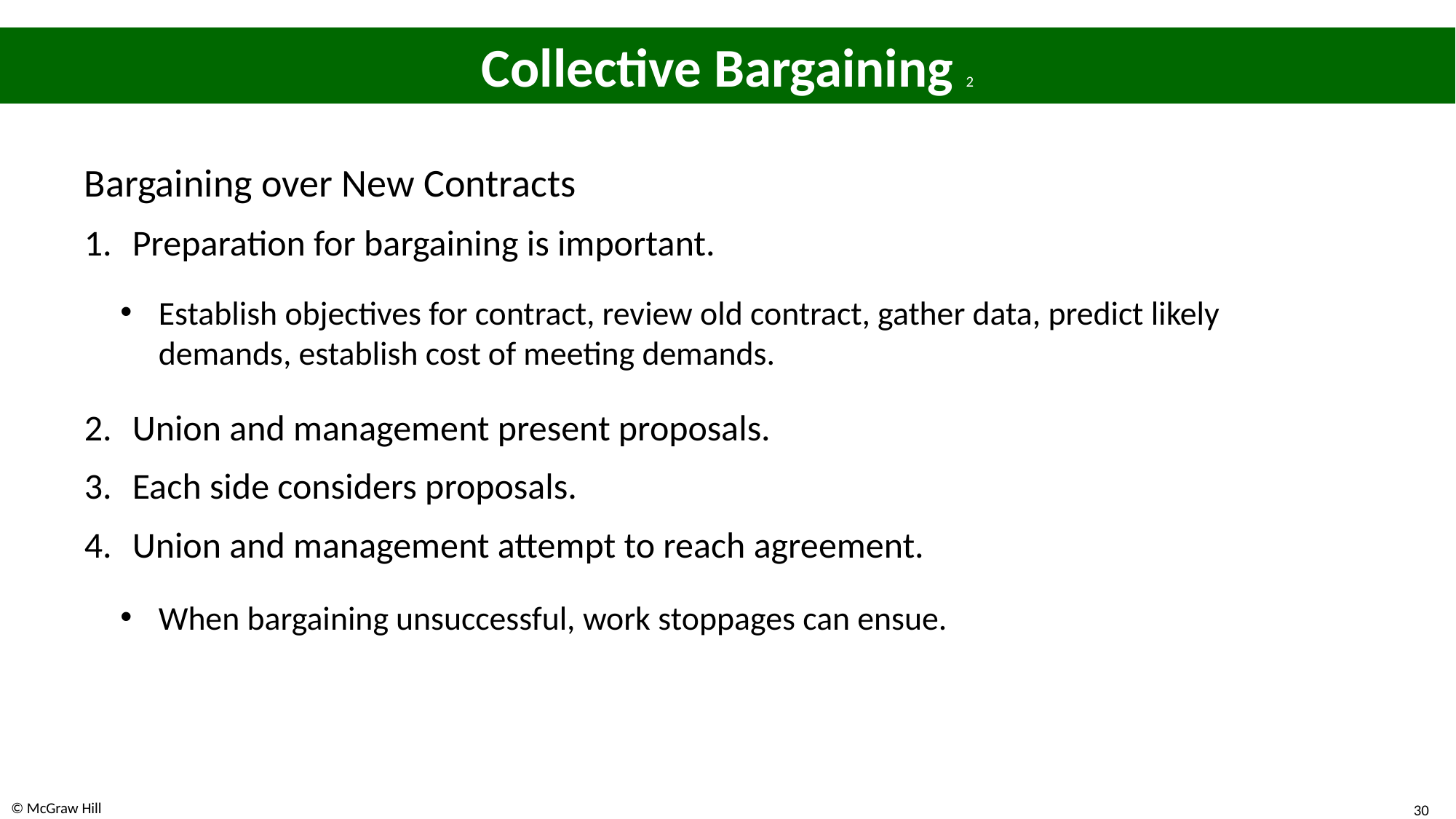

# Collective Bargaining 2
Bargaining over New Contracts
Preparation for bargaining is important.
Establish objectives for contract, review old contract, gather data, predict likely demands, establish cost of meeting demands.
Union and management present proposals.
Each side considers proposals.
Union and management attempt to reach agreement.
When bargaining unsuccessful, work stoppages can ensue.